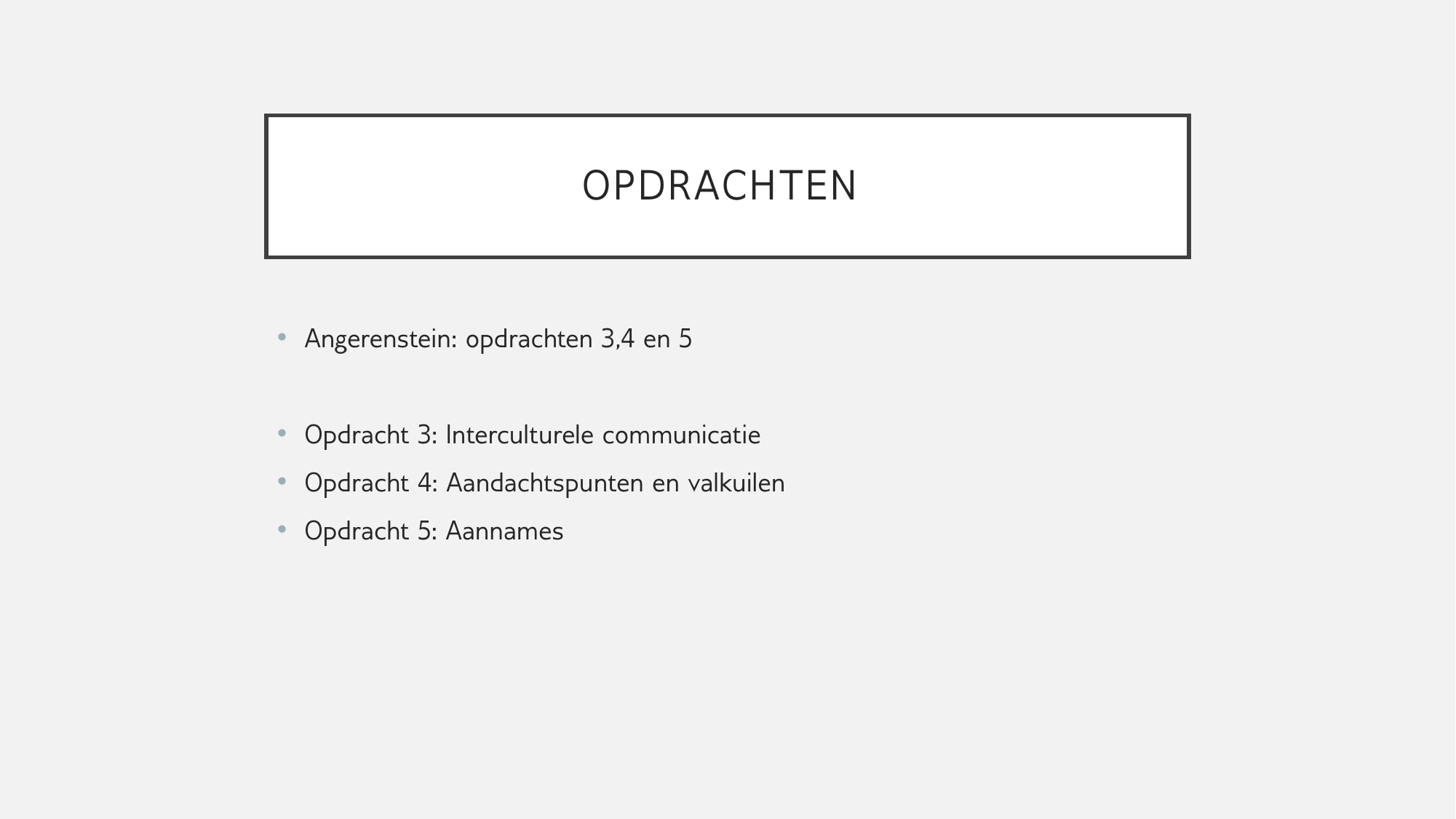

# Opdrachten
Angerenstein: opdrachten 3,4 en 5

Opdracht 3: Interculturele communicatie
Opdracht 4: Aandachtspunten en valkuilen
Opdracht 5: Aannames